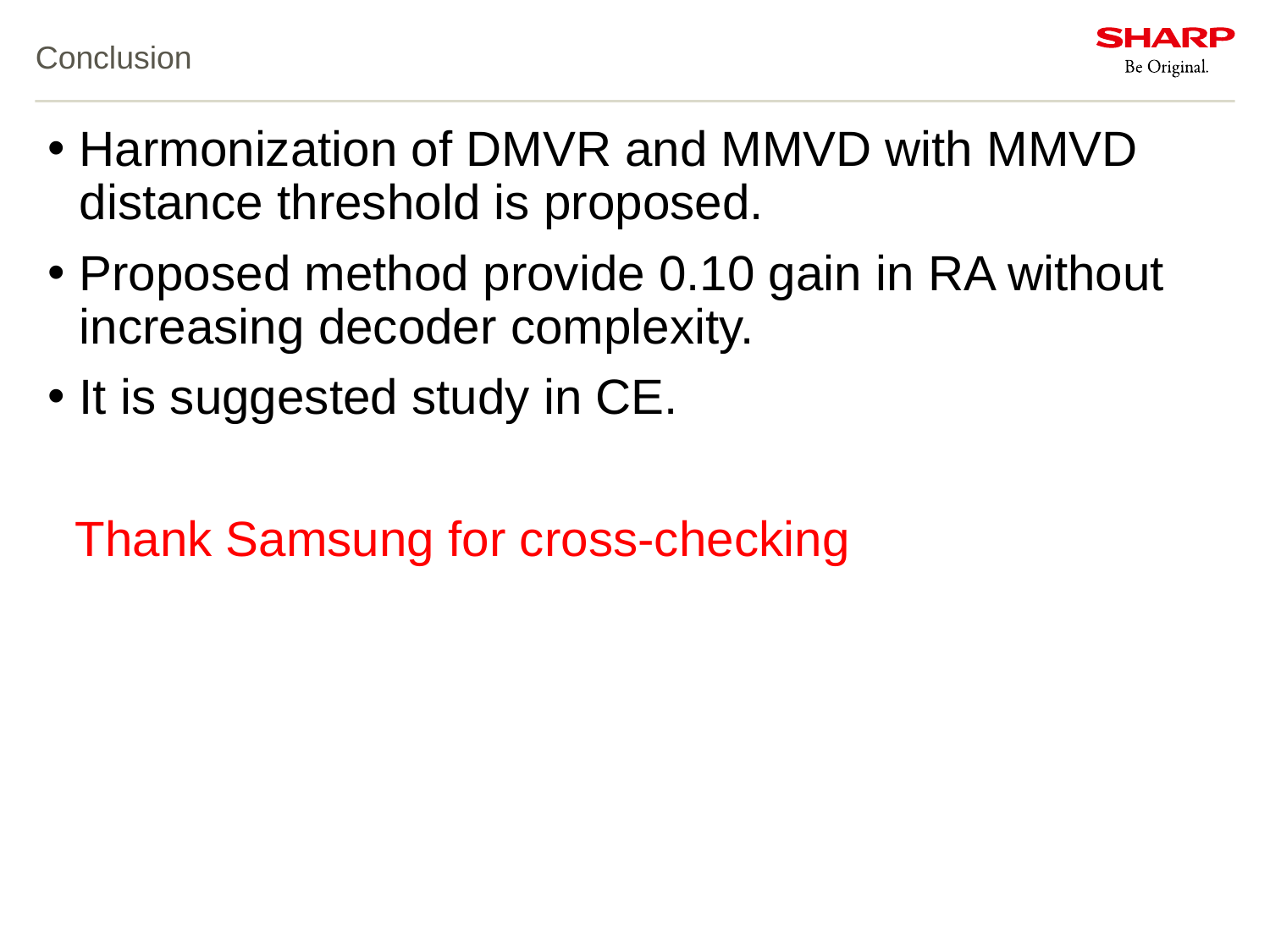

# Conclusion
Harmonization of DMVR and MMVD with MMVD distance threshold is proposed.
Proposed method provide 0.10 gain in RA without increasing decoder complexity.
It is suggested study in CE.

  Thank Samsung for cross-checking